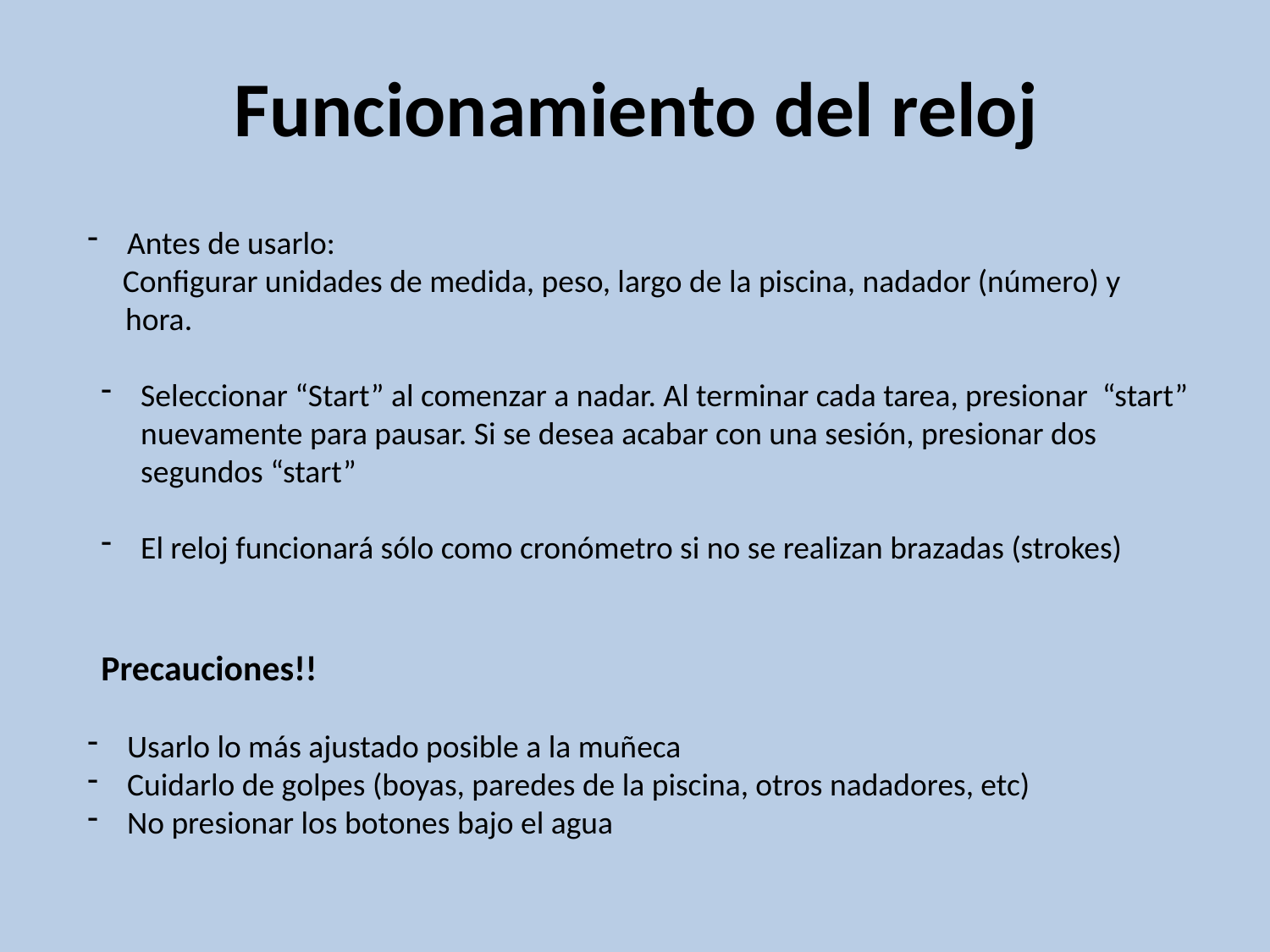

# Funcionamiento del reloj
Antes de usarlo:
   Configurar unidades de medida, peso, largo de la piscina, nadador (número) y            hora.

Seleccionar “Start” al comenzar a nadar. Al terminar cada tarea, presionar  “start” nuevamente para pausar. Si se desea acabar con una sesión, presionar dos segundos “start”

El reloj funcionará sólo como cronómetro si no se realizan brazadas (strokes)

Precauciones!!

Usarlo lo más ajustado posible a la muñeca
Cuidarlo de golpes (boyas, paredes de la piscina, otros nadadores, etc)
No presionar los botones bajo el agua